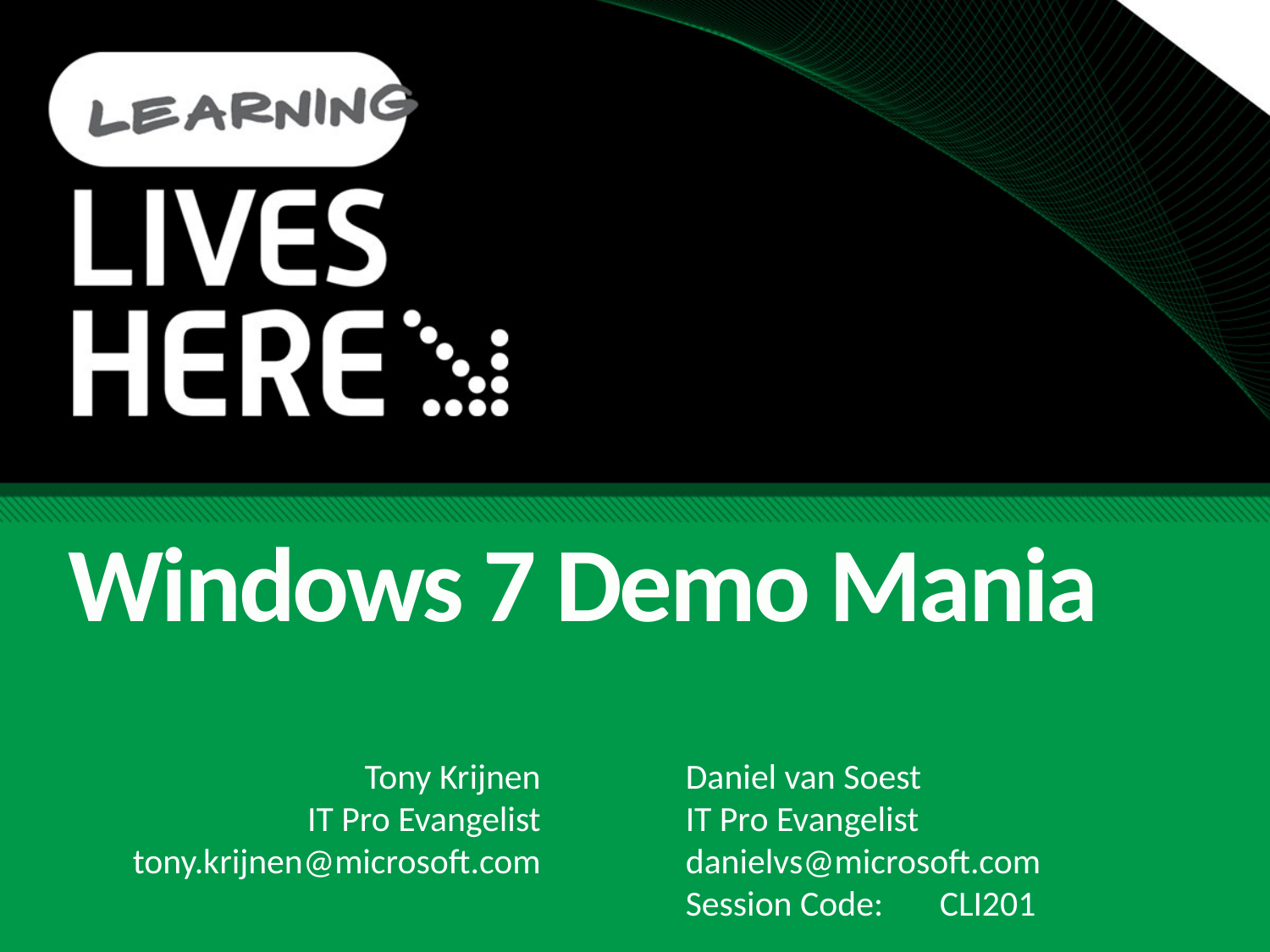

# Windows 7 Demo Mania
Tony Krijnen
IT Pro Evangelist
tony.krijnen@microsoft.com
Daniel van Soest
IT Pro Evangelist
danielvs@microsoft.com
Session Code:	CLI201